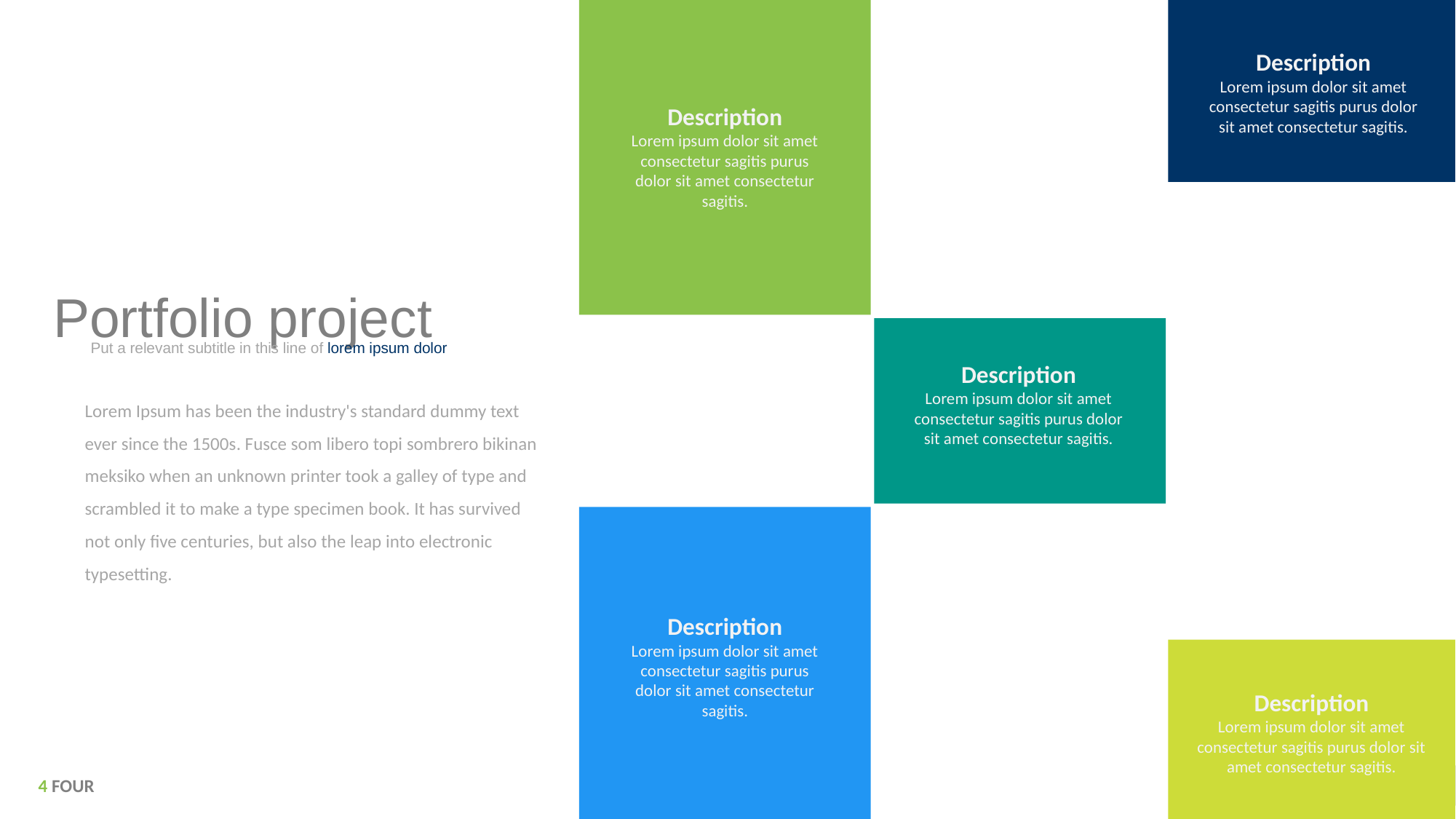

Description
Lorem ipsum dolor sit amet consectetur sagitis purus dolor sit amet consectetur sagitis.
Description
Lorem ipsum dolor sit amet consectetur sagitis purus dolor sit amet consectetur sagitis.

Portfolio project

Put a relevant subtitle in this line of lorem ipsum dolor
Description
Lorem ipsum dolor sit amet consectetur sagitis purus dolor sit amet consectetur sagitis.
Lorem Ipsum has been the industry's standard dummy text ever since the 1500s. Fusce som libero topi sombrero bikinan meksiko when an unknown printer took a galley of type and scrambled it to make a type specimen book. It has survived not only five centuries, but also the leap into electronic typesetting.

Description
Lorem ipsum dolor sit amet consectetur sagitis purus dolor sit amet consectetur sagitis.

Description
Lorem ipsum dolor sit amet consectetur sagitis purus dolor sit amet consectetur sagitis.